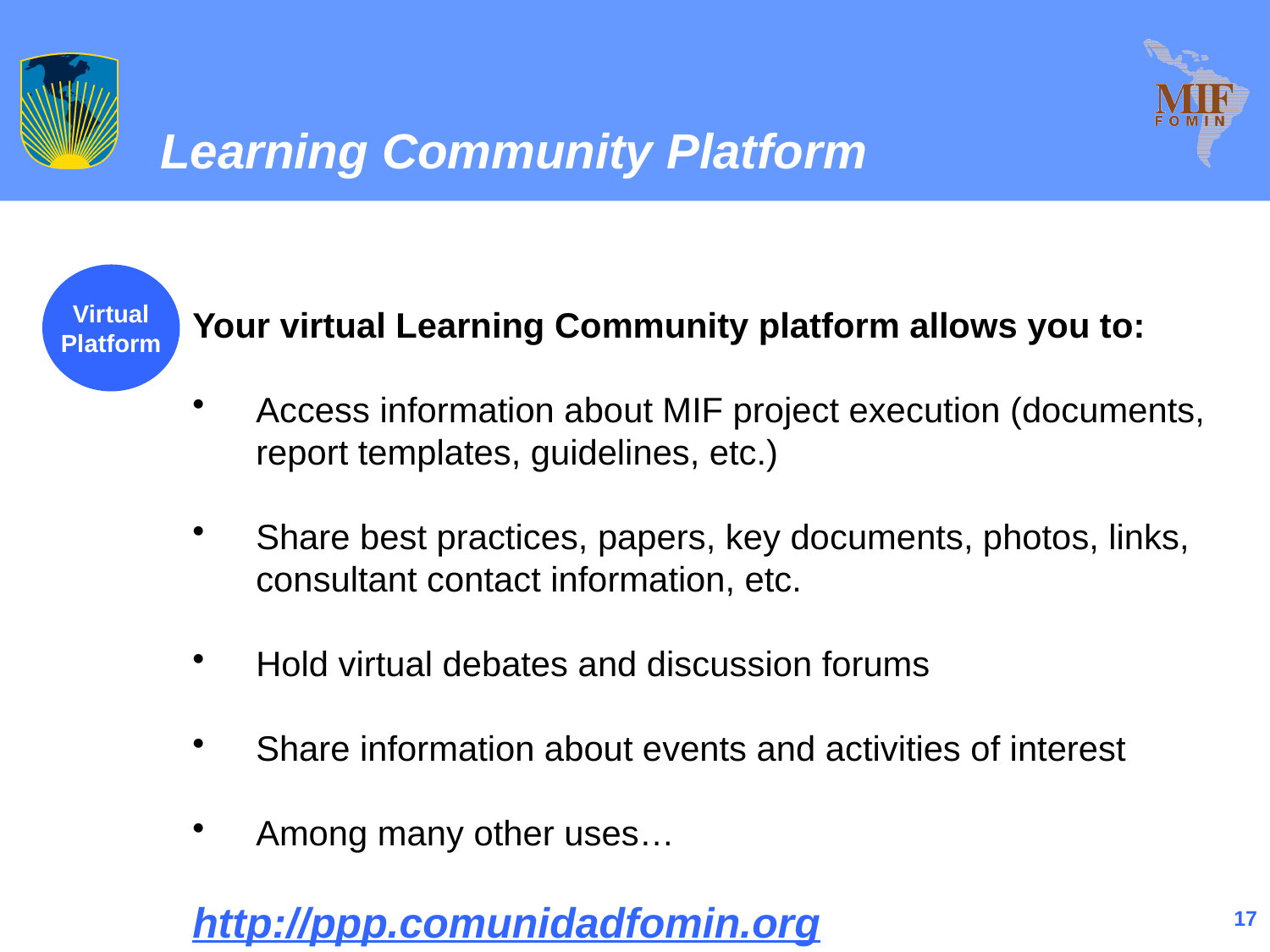

Learning Community Platform

Your virtual Learning Community platform allows you to:

Access information about MIF project execution (documents, report templates, guidelines, etc.)

Share best practices, papers, key documents, photos, links, consultant contact information, etc.

Hold virtual debates and discussion forums

Share information about events and activities of interest

Among many other uses…

http://ppp.comunidadfomin.org

Virtual
Platform